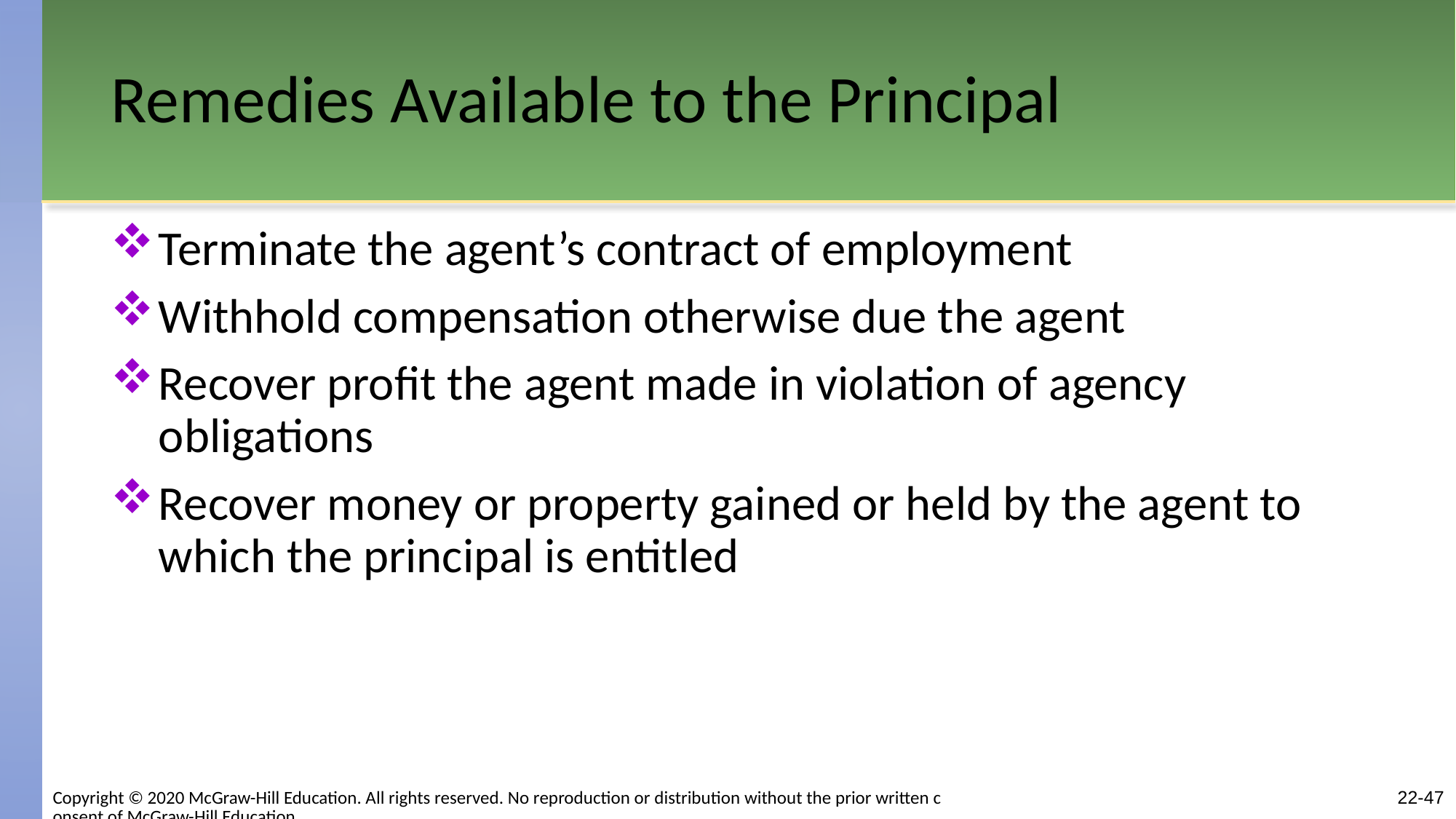

# Remedies Available to the Principal
Terminate the agent’s contract of employment
Withhold compensation otherwise due the agent
Recover profit the agent made in violation of agency obligations
Recover money or property gained or held by the agent to which the principal is entitled
22-47
Copyright © 2020 McGraw-Hill Education. All rights reserved. No reproduction or distribution without the prior written consent of McGraw-Hill Education.